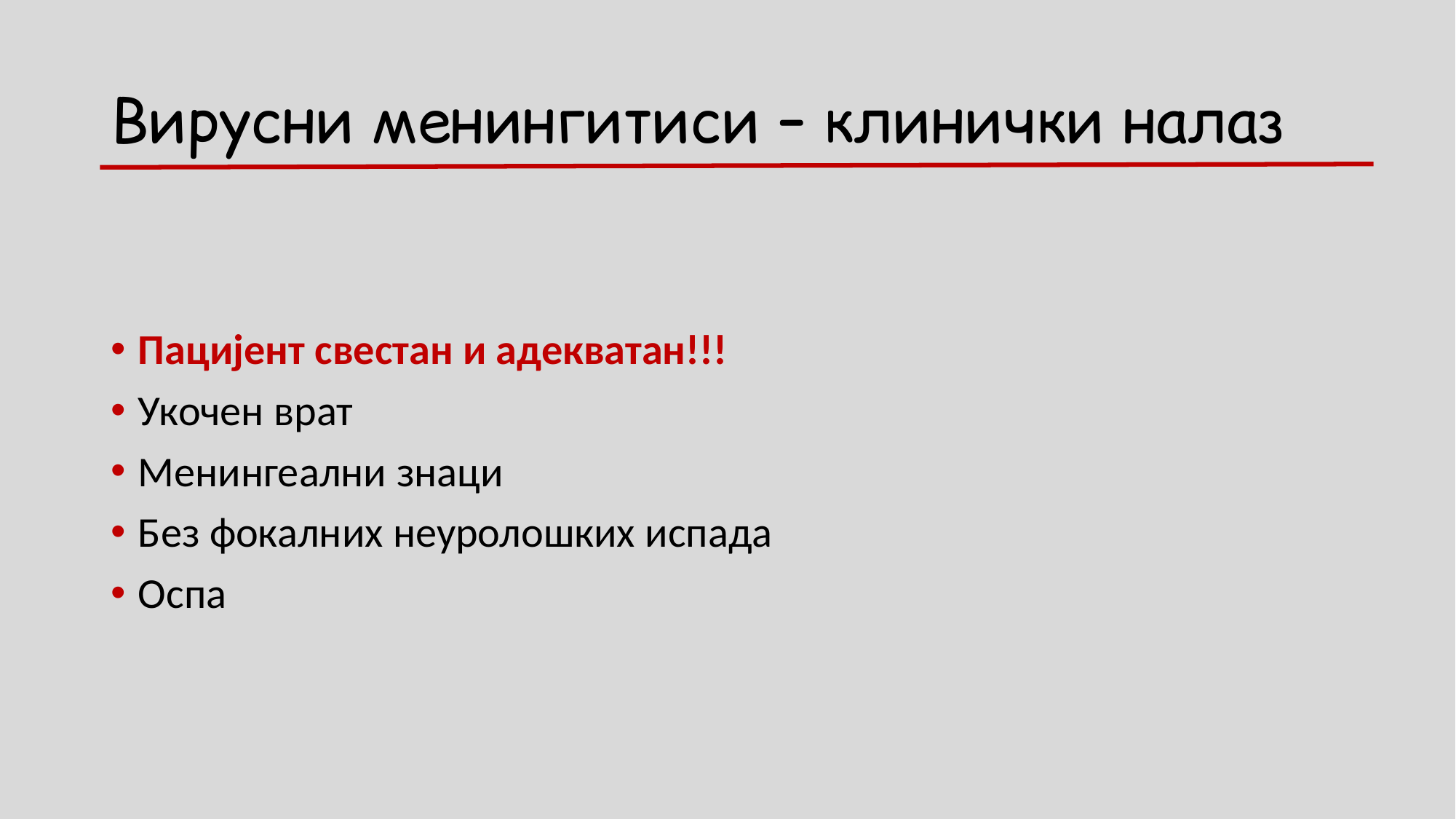

# Вирусни менингитиси – клинички налаз
Пацијент свестан и адекватан!!!
Укочен врат
Менингеални знаци
Без фокалних неуролошких испада
Оспа